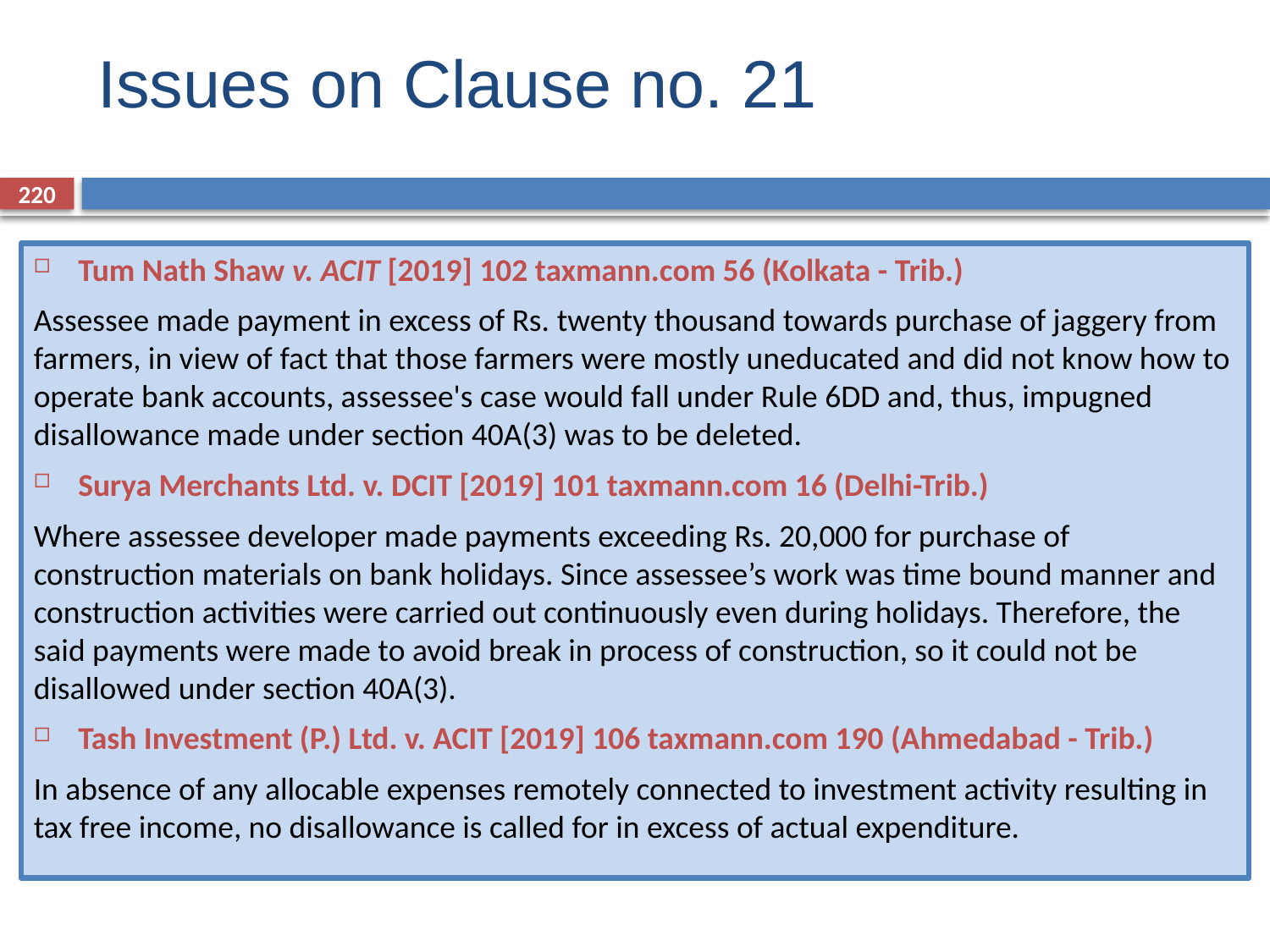

# Issues on Clause no. 21
220
Tum Nath Shaw v. ACIT [2019] 102 taxmann.com 56 (Kolkata - Trib.)
Assessee made payment in excess of Rs. twenty thousand towards purchase of jaggery from farmers, in view of fact that those farmers were mostly uneducated and did not know how to operate bank accounts, assessee's case would fall under Rule 6DD and, thus, impugned disallowance made under section 40A(3) was to be deleted.
Surya Merchants Ltd. v. DCIT [2019] 101 taxmann.com 16 (Delhi-Trib.)
Where assessee developer made payments exceeding Rs. 20,000 for purchase of construction materials on bank holidays. Since assessee’s work was time bound manner and construction activities were carried out continuously even during holidays. Therefore, the said payments were made to avoid break in process of construction, so it could not be disallowed under section 40A(3).
Tash Investment (P.) Ltd. v. ACIT [2019] 106 taxmann.com 190 (Ahmedabad - Trib.)
In absence of any allocable expenses remotely connected to investment activity resulting in tax free income, no disallowance is called for in excess of actual expenditure.